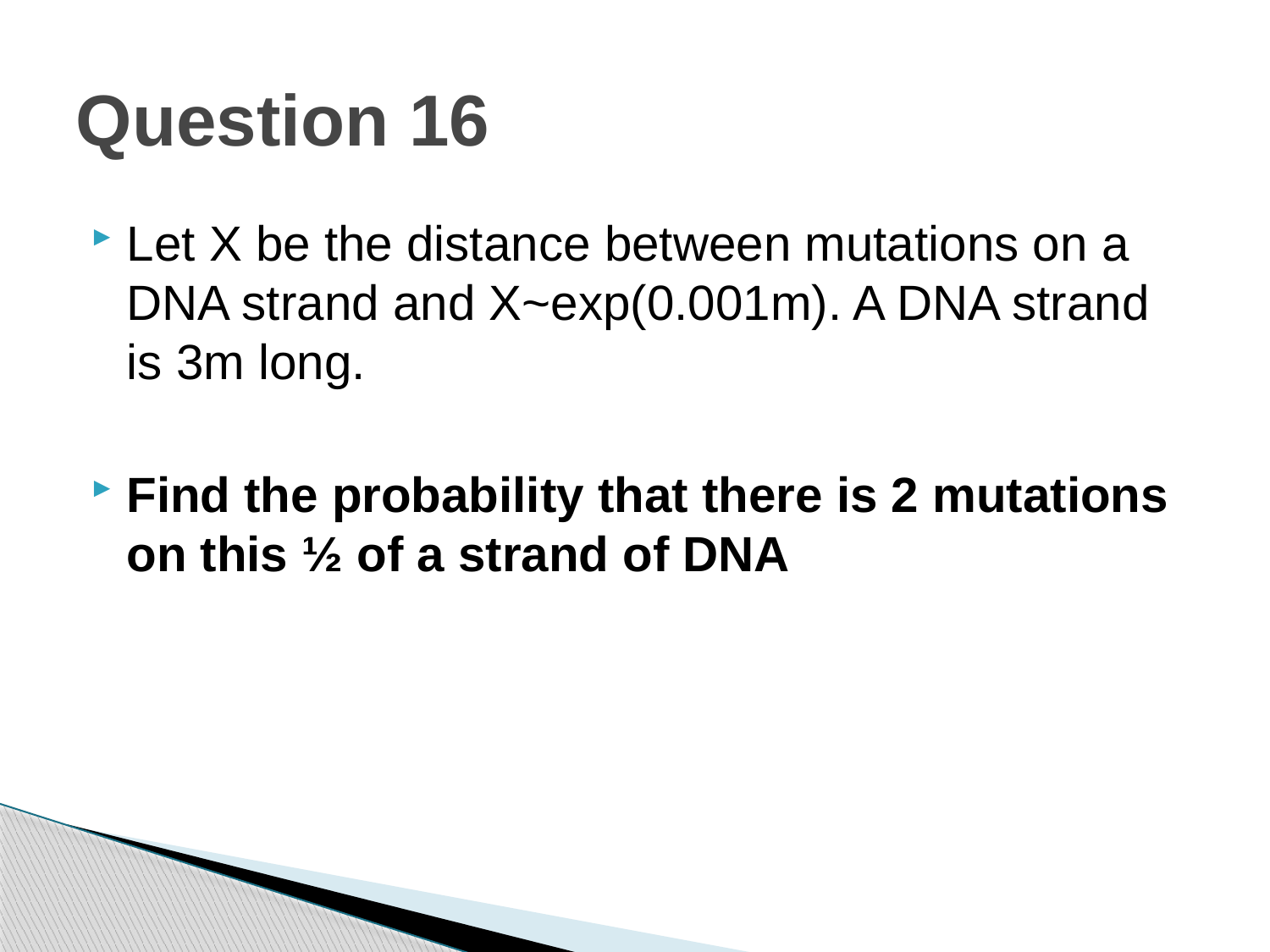

# Question 16
Let X be the distance between mutations on a DNA strand and X~exp(0.001m). A DNA strand is 3m long.

Find the probability that there is 2 mutations on this ½ of a strand of DNA